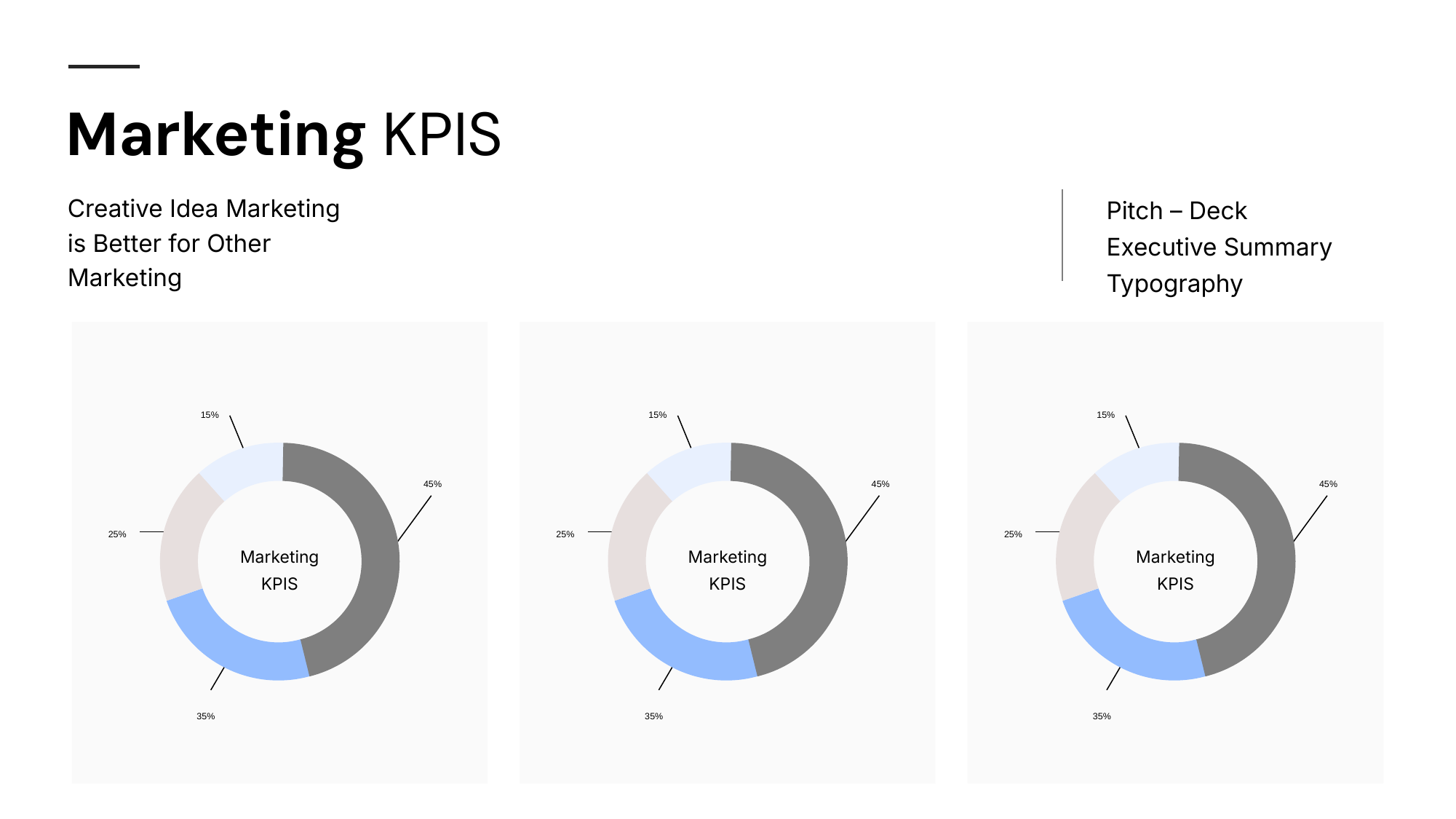

Marketing KPIS
Creative Idea Marketing is Better for Other Marketing
Pitch – Deck Executive Summary Typography

15%
15%
15%
45%
45%
45%
25%
25%
25%
Marketing KPIS
Marketing KPIS
Marketing KPIS
35%
35%
35%